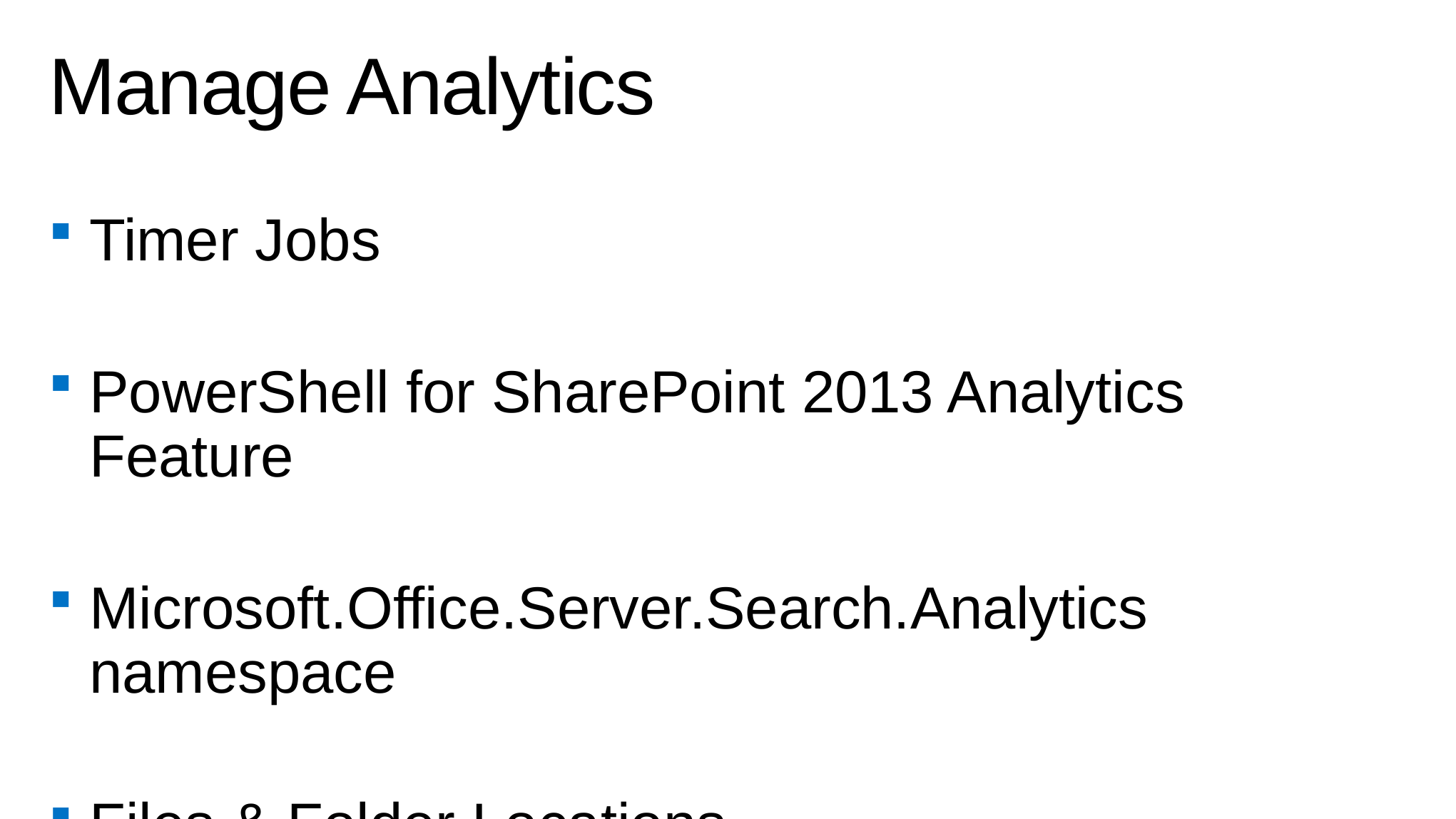

# Manage Analytics
Timer Jobs

PowerShell for SharePoint 2013 Analytics Feature

Microsoft.Office.Server.Search.Analytics namespace

Files & Folder Locations